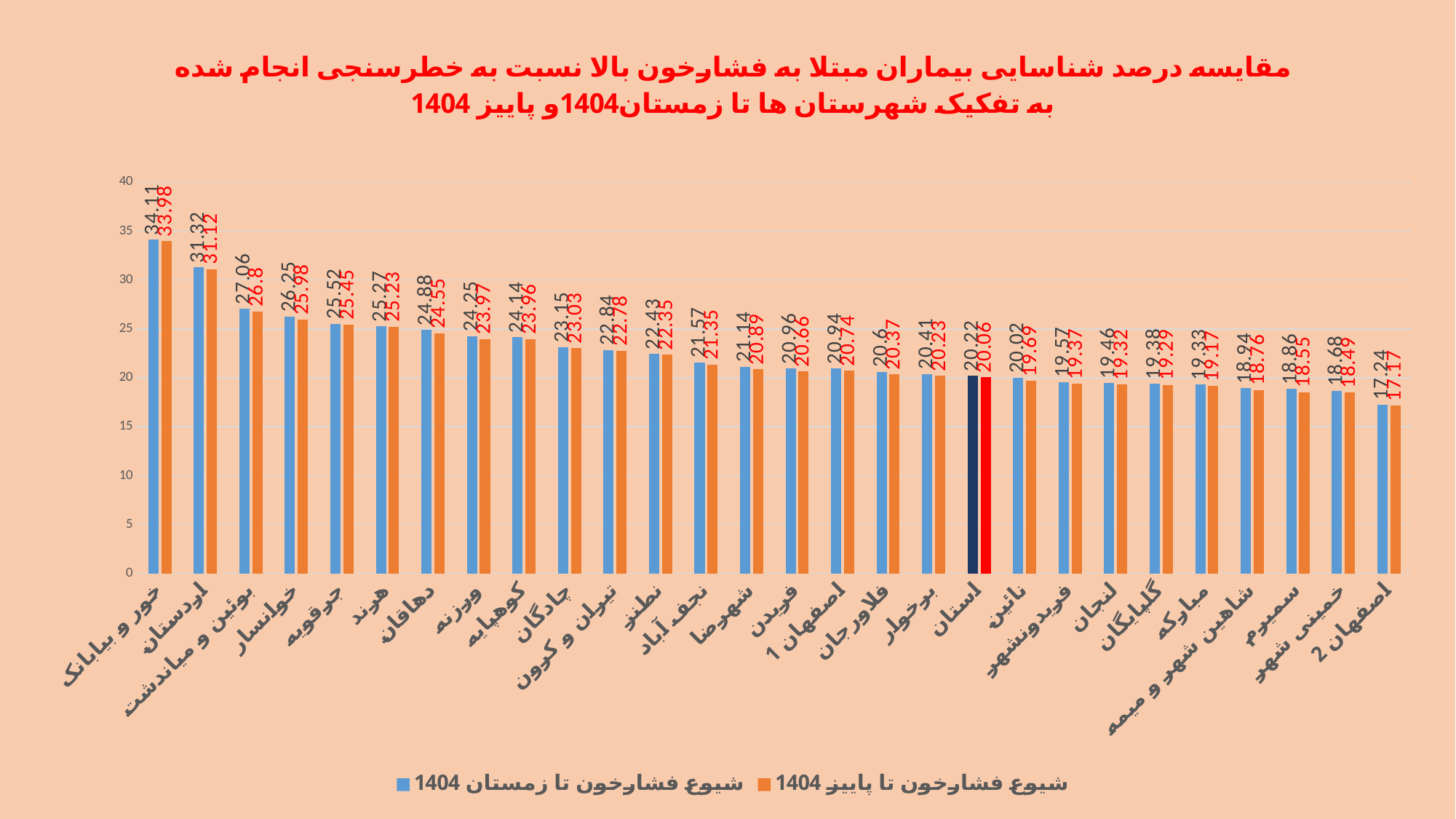

### Chart: مقایسه درصد شناسایی بیماران مبتلا به فشارخون بالا نسبت به خطرسنجی انجام شده به تفکیک شهرستان ها تا زمستان1404و پاییز 1404

| Category | شیوع فشارخون تا زمستان 1404 | شیوع فشارخون تا پاییز 1404 |
|---|---|---|
| خور و بیابانک | 34.11 | 33.98 |
| اردستان | 31.32 | 31.12 |
| بوئین و میاندشت | 27.06 | 26.8 |
| خوانسار | 26.25 | 25.98 |
| جرقویه | 25.52 | 25.45 |
| هرند | 25.27 | 25.23 |
| دهاقان | 24.88 | 24.55 |
| ورزنه | 24.25 | 23.97 |
| کوهپایه | 24.14 | 23.96 |
| چادگان | 23.15 | 23.03 |
| تیران و کرون | 22.84 | 22.78 |
| نطنز | 22.43 | 22.35 |
| نجف آباد | 21.57 | 21.35 |
| شهرضا | 21.14 | 20.89 |
| فریدن | 20.96 | 20.66 |
| اصفهان 1 | 20.94 | 20.74 |
| فلاورجان | 20.6 | 20.37 |
| برخوار | 20.41 | 20.23 |
| استان | 20.22 | 20.06 |
| نائین | 20.02 | 19.69 |
| فریدونشهر | 19.57 | 19.37 |
| لنجان | 19.46 | 19.32 |
| گلپایگان | 19.38 | 19.29 |
| مبارکه | 19.33 | 19.17 |
| شاهین شهر و میمه | 18.94 | 18.76 |
| سمیرم | 18.86 | 18.55 |
| خمینی شهر | 18.68 | 18.49 |
| اصفهان 2 | 17.24 | 17.17 |